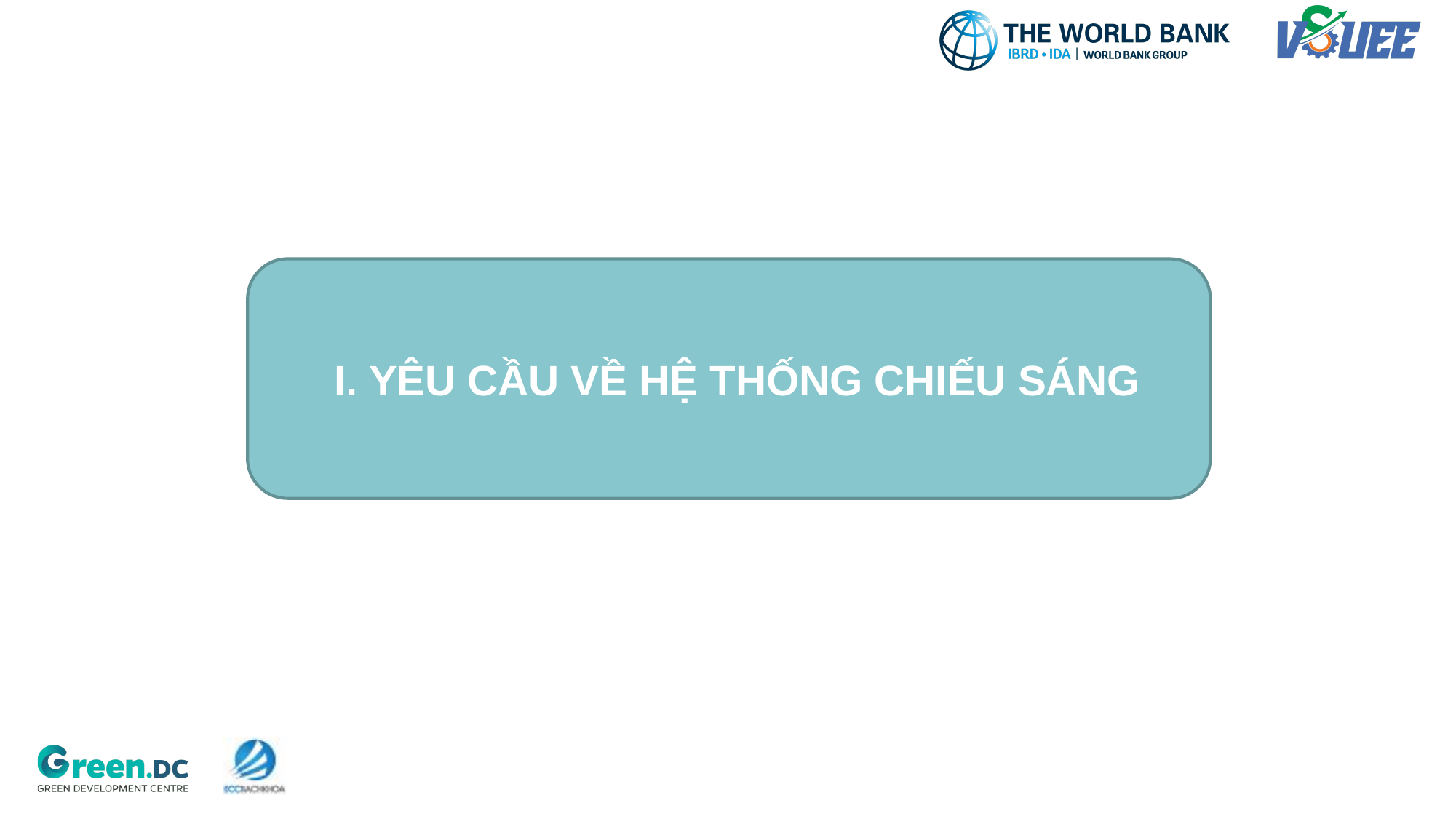

I. YÊU CẦU VỀ HỆ THỐNG CHIẾU SÁNG